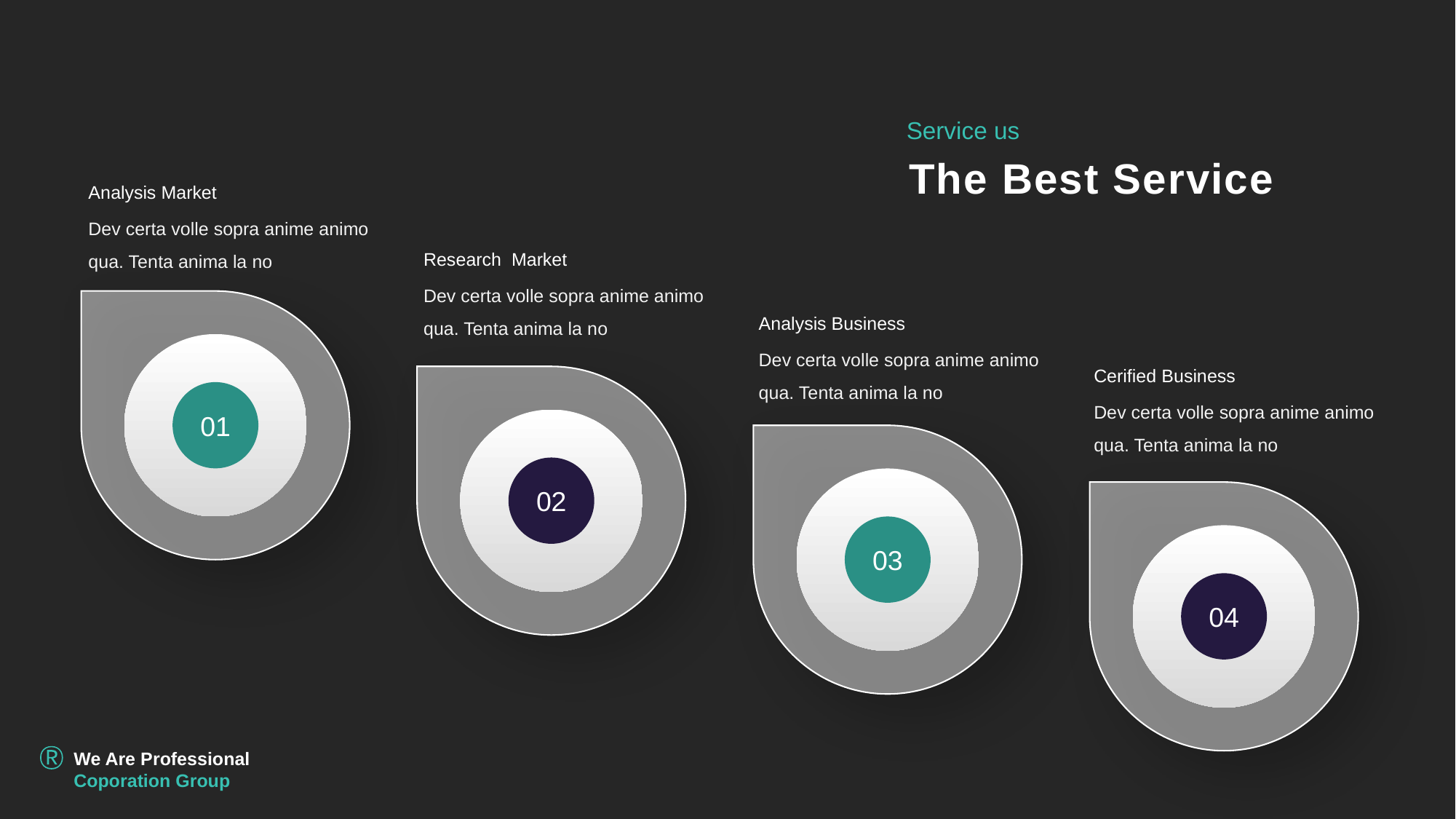

Service us
The Best Service
Analysis Market
Dev certa volle sopra anime animo qua. Tenta anima la no
Research  Market
Dev certa volle sopra anime animo qua. Tenta anima la no
Analysis Business
Dev certa volle sopra anime animo qua. Tenta anima la no
Cerified Business
Dev certa volle sopra anime animo qua. Tenta anima la no
We Are Professional Coporation Group